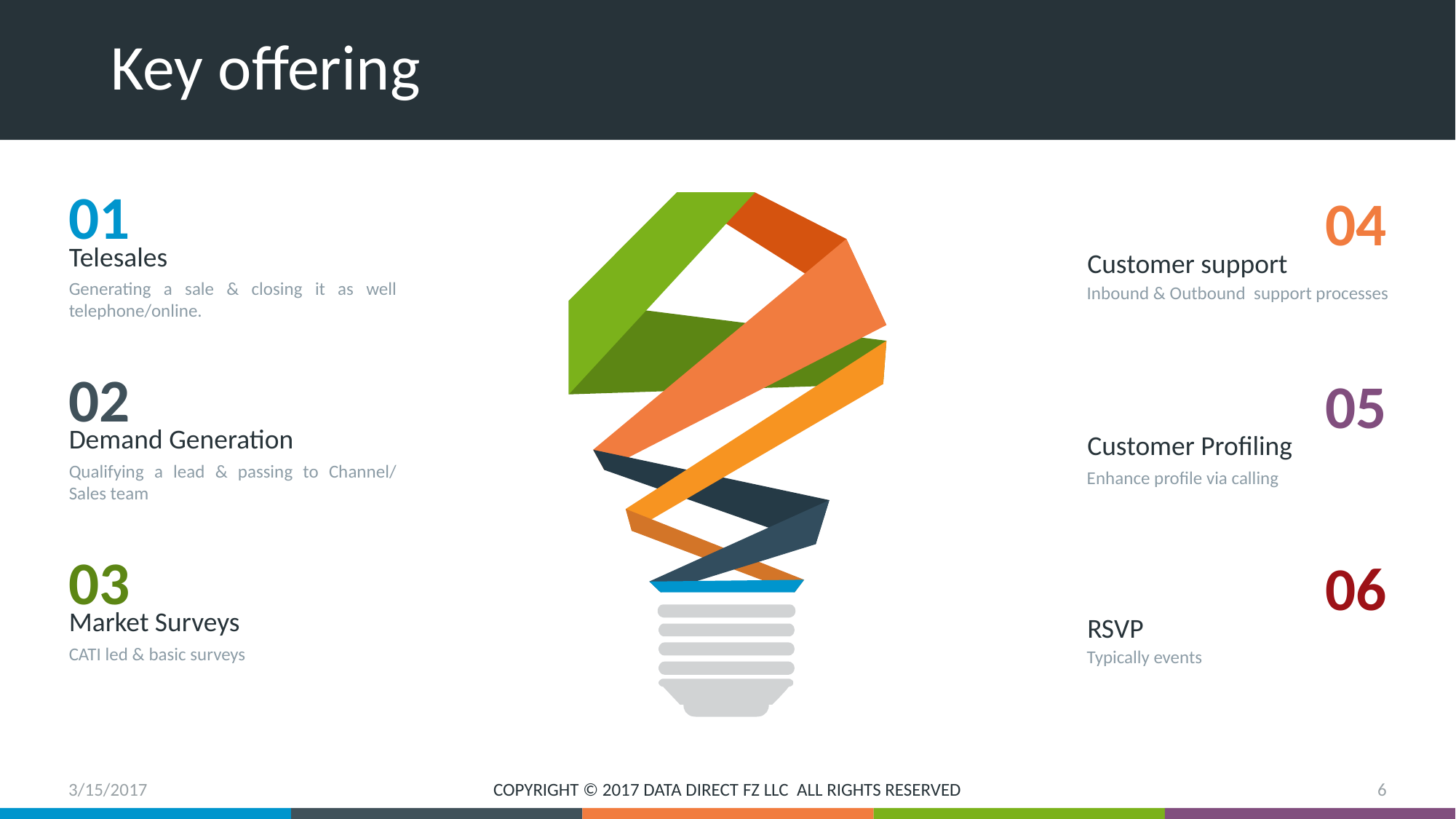

# Key offering
01
Telesales
Generating a sale & closing it as well telephone/online.
02
Demand Generation
Qualifying a lead & passing to Channel/ Sales team
03
Market Surveys
CATI led & basic surveys
04
Customer support
Inbound & Outbound  support processes
05
Customer Profiling
Enhance profile via calling
06
RSVP
Typically events

3/15/2017
COPYRIGHT © 2017 DATA DIRECT FZ LLC  ALL RIGHTS RESERVED
6